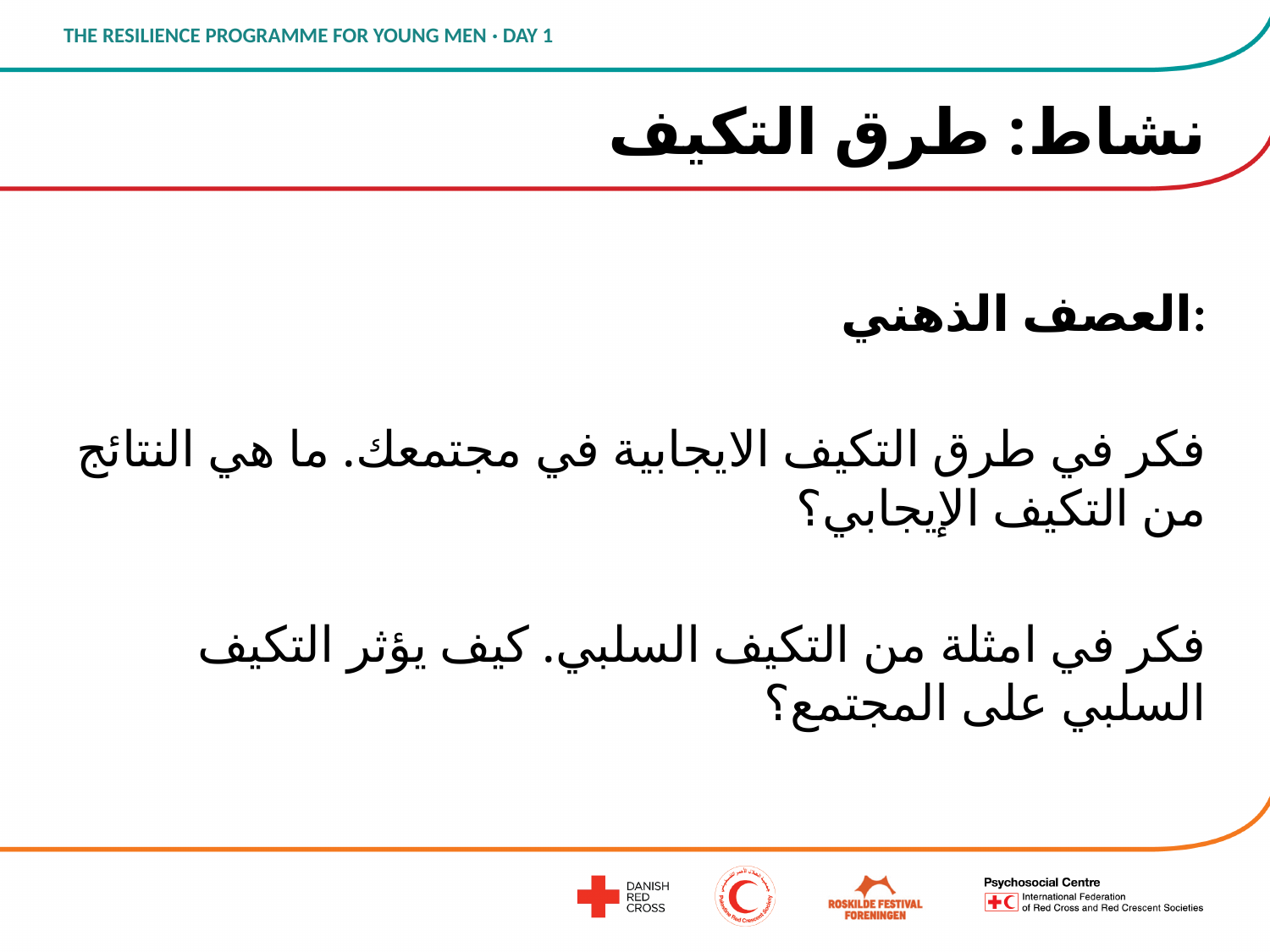

# نشاط: طرق التكيف

العصف الذهني:

فكر في طرق التكيف الايجابية في مجتمعك. ما هي النتائج من التكيف الإيجابي؟

فكر في امثلة من التكيف السلبي. كيف يؤثر التكيف السلبي على المجتمع؟